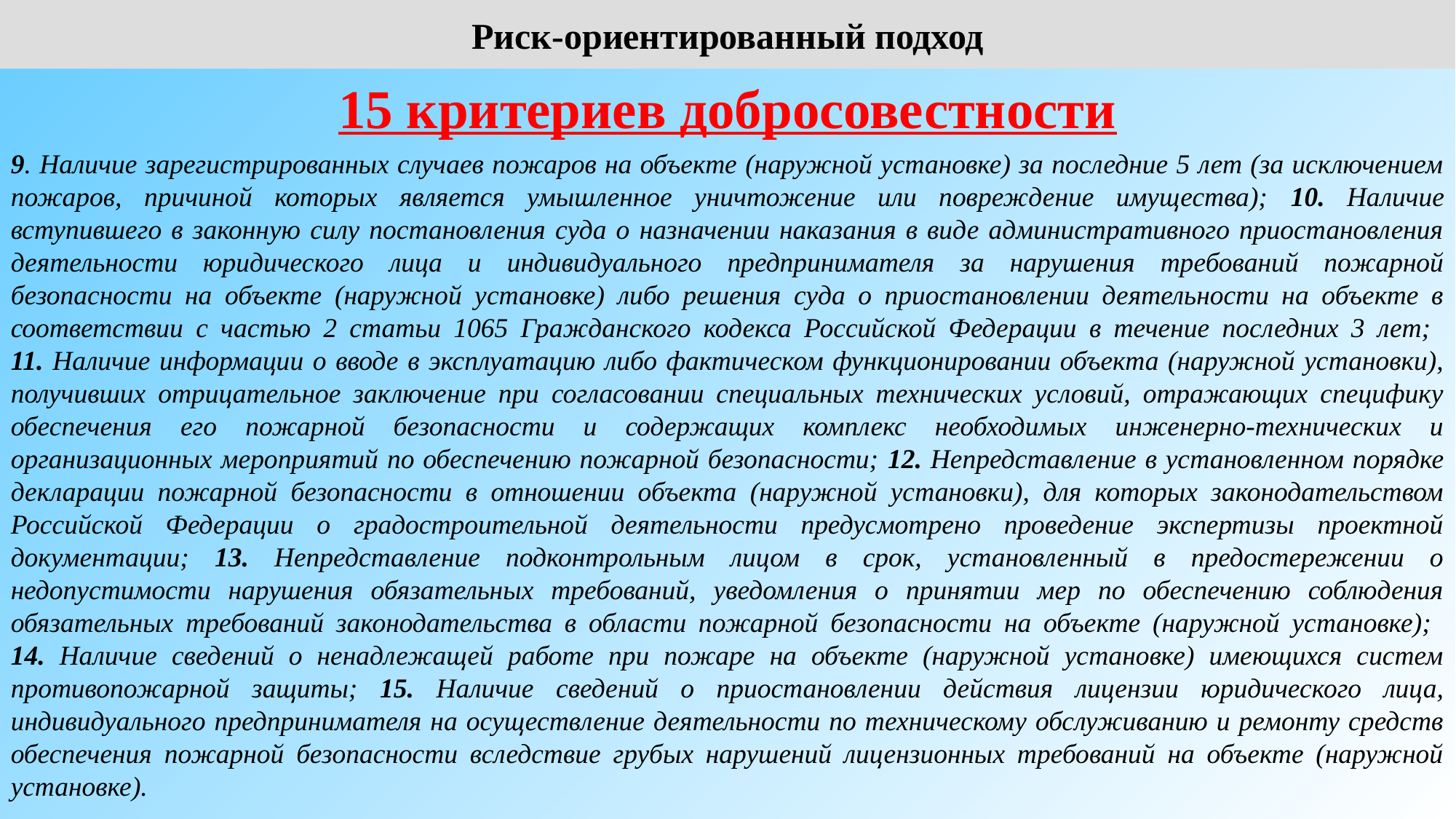

Риск-ориентированный подход
15 критериев добросовестности
9. Наличие зарегистрированных случаев пожаров на объекте (наружной установке) за последние 5 лет (за исключением пожаров, причиной которых является умышленное уничтожение или повреждение имущества); 10. Наличие вступившего в законную силу постановления суда о назначении наказания в виде административного приостановления деятельности юридического лица и индивидуального предпринимателя за нарушения требований пожарной безопасности на объекте (наружной установке) либо решения суда о приостановлении деятельности на объекте в соответствии с частью 2 статьи 1065 Гражданского кодекса Российской Федерации в течение последних 3 лет;
11. Наличие информации о вводе в эксплуатацию либо фактическом функционировании объекта (наружной установки), получивших отрицательное заключение при согласовании специальных технических условий, отражающих специфику обеспечения его пожарной безопасности и содержащих комплекс необходимых инженерно-технических и организационных мероприятий по обеспечению пожарной безопасности; 12. Непредставление в установленном порядке декларации пожарной безопасности в отношении объекта (наружной установки), для которых законодательством Российской Федерации о градостроительной деятельности предусмотрено проведение экспертизы проектной документации; 13. Непредставление подконтрольным лицом в срок, установленный в предостережении о недопустимости нарушения обязательных требований, уведомления о принятии мер по обеспечению соблюдения обязательных требований законодательства в области пожарной безопасности на объекте (наружной установке);
14. Наличие сведений о ненадлежащей работе при пожаре на объекте (наружной установке) имеющихся систем противопожарной защиты; 15. Наличие сведений о приостановлении действия лицензии юридического лица, индивидуального предпринимателя на осуществление деятельности по техническому обслуживанию и ремонту средств обеспечения пожарной безопасности вследствие грубых нарушений лицензионных требований на объекте (наружной установке).